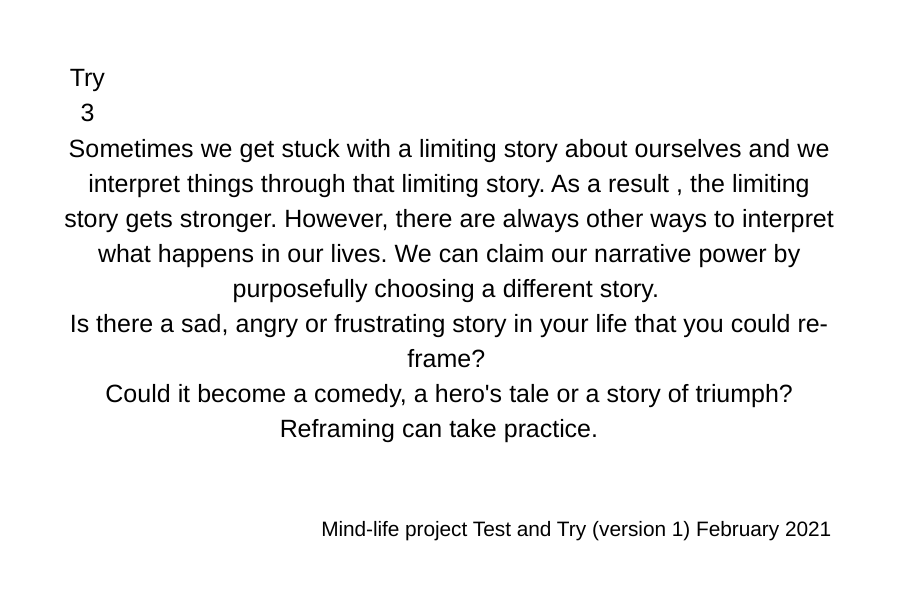

Try 3
Sometimes we get stuck with a limiting story about ourselves and we interpret things through that limiting story. As a result , the limiting story gets stronger. However, there are always other ways to interpret what happens in our lives. We can claim our narrative power by purposefully choosing a different story.
Is there a sad, angry or frustrating story in your life that you could re-frame?
Could it become a comedy, a hero's tale or a story of triumph?
Reframing can take practice.
Mind-life project Test and Try (version 1) February 2021